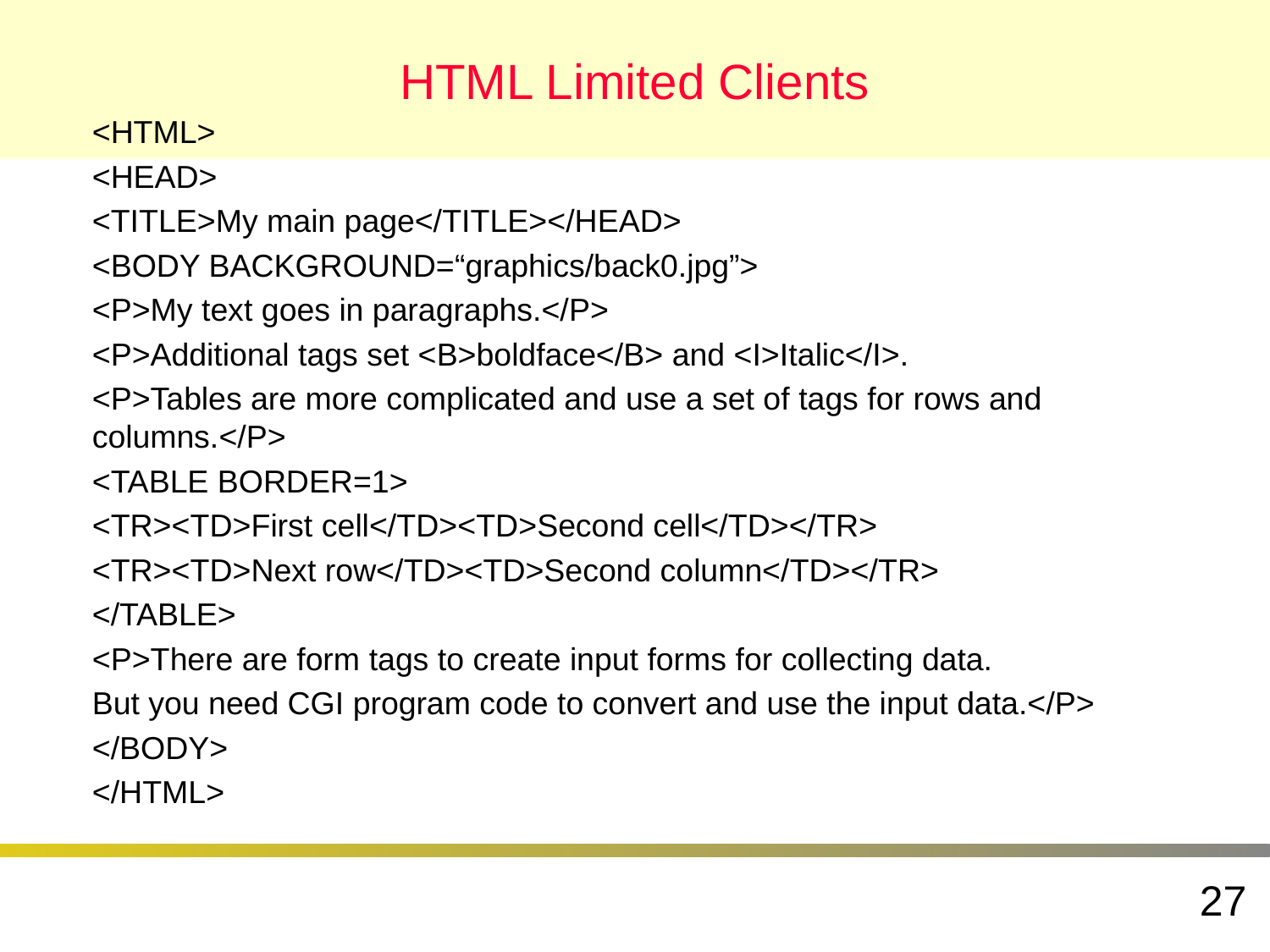

# HTML Limited Clients
<HTML>
<HEAD>
<TITLE>My main page</TITLE></HEAD>
<BODY BACKGROUND=“graphics/back0.jpg”>
<P>My text goes in paragraphs.</P>
<P>Additional tags set <B>boldface</B> and <I>Italic</I>.
<P>Tables are more complicated and use a set of tags for rows and columns.</P>
<TABLE BORDER=1>
<TR><TD>First cell</TD><TD>Second cell</TD></TR>
<TR><TD>Next row</TD><TD>Second column</TD></TR>
</TABLE>
<P>There are form tags to create input forms for collecting data.
But you need CGI program code to convert and use the input data.</P>
</BODY>
</HTML>
27